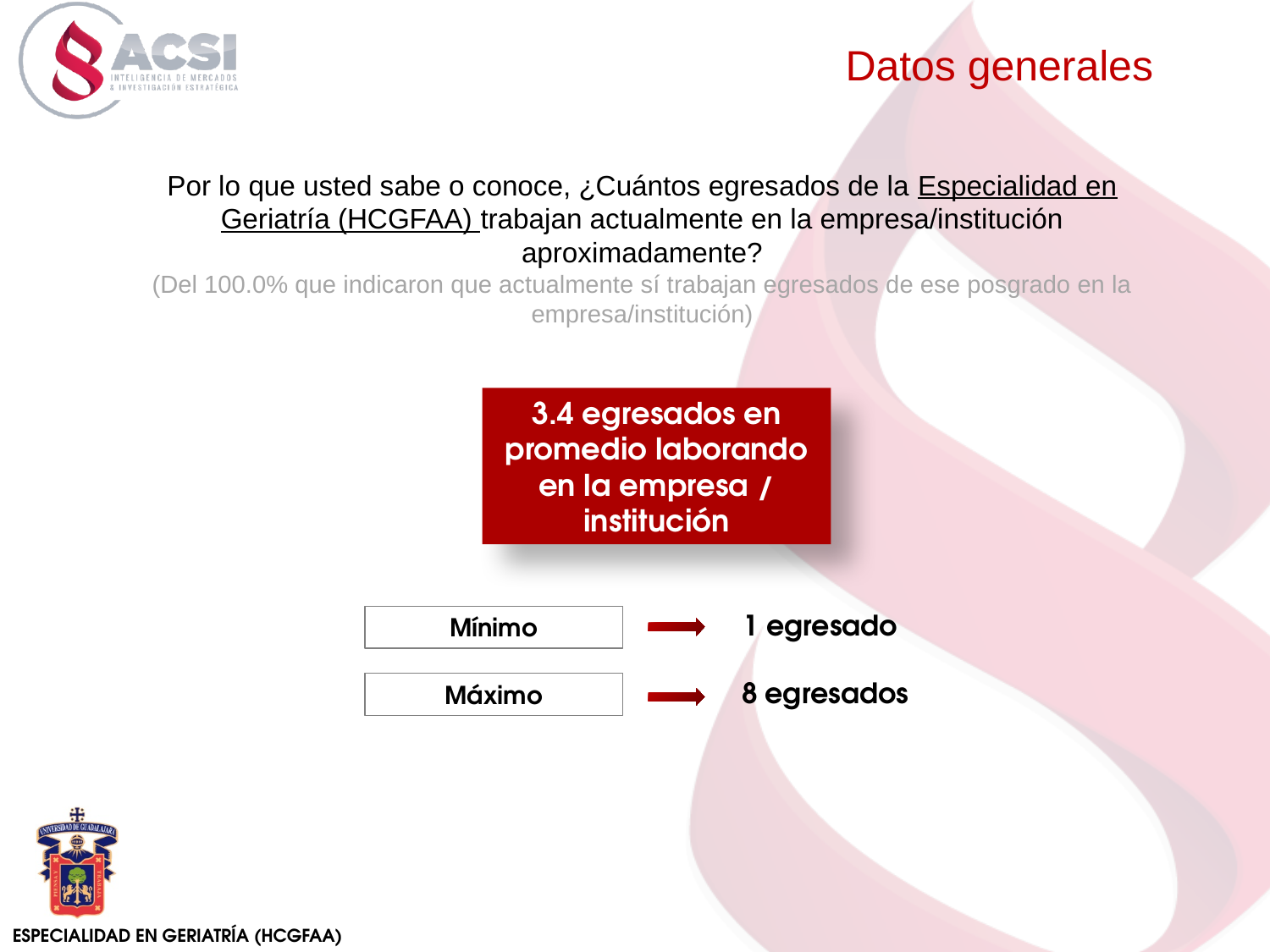

Datos generales
Por lo que usted sabe o conoce, ¿Cuántos egresados de la Especialidad en Geriatría (HCGFAA) trabajan actualmente en la empresa/institución aproximadamente?
(Del 100.0% que indicaron que actualmente sí trabajan egresados de ese posgrado en la empresa/institución)
3.4 egresados en promedio laborando en la empresa / institución
1 egresado
Mínimo

8 egresados
Máximo